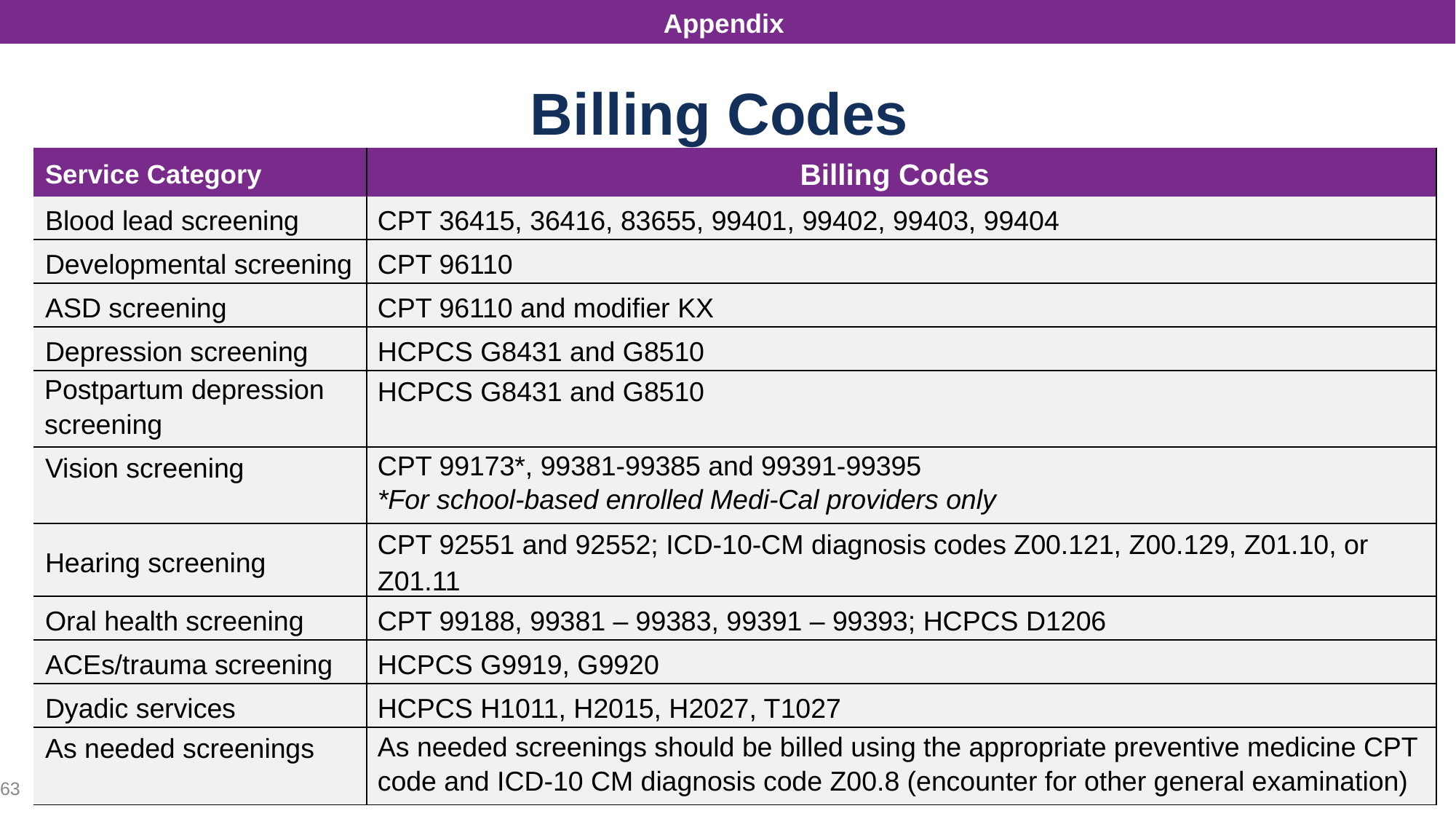

Appendix
Billing Codes
| Service Category | Billing Codes |
| --- | --- |
| Blood lead screening | CPT 36415, 36416, 83655, 99401, 99402, 99403, 99404 |
| Developmental screening | CPT 96110 |
| ASD screening | CPT 96110 and modifier KX |
| Depression screening | HCPCS G8431 and G8510 |
| Postpartum depression screening | HCPCS G8431 and G8510 |
| Vision screening | CPT 99173\*, 99381-99385 and 99391-99395 \*For school-based enrolled Medi-Cal providers only |
| Hearing screening | CPT 92551 and 92552; ICD-10-CM diagnosis codes Z00.121, Z00.129, Z01.10, or Z01.11 |
| Oral health screening | CPT 99188, 99381 – 99383, 99391 – 99393; HCPCS D1206 |
| ACEs/trauma screening | HCPCS G9919, G9920 |
| Dyadic services | HCPCS H1011, H2015, H2027, T1027 |
| As needed screenings | As needed screenings should be billed using the appropriate preventive medicine CPT code and ICD-10 CM diagnosis code Z00.8 (encounter for other general examination) |
63